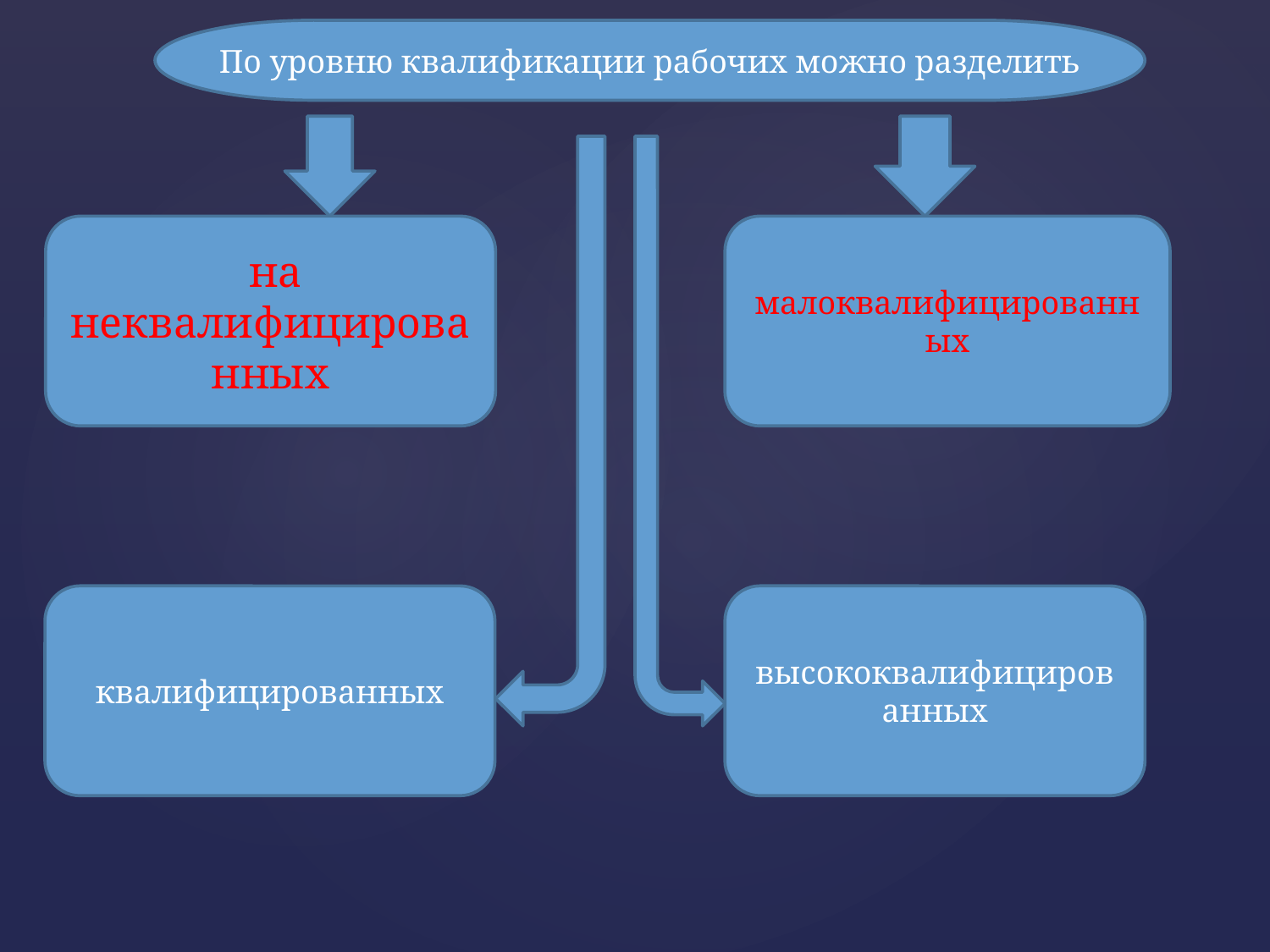

По уровню квалификации рабочих можно разделить

 на неквалифицированных
малоквалифицированных
квалифицированных
высококвалифицированных